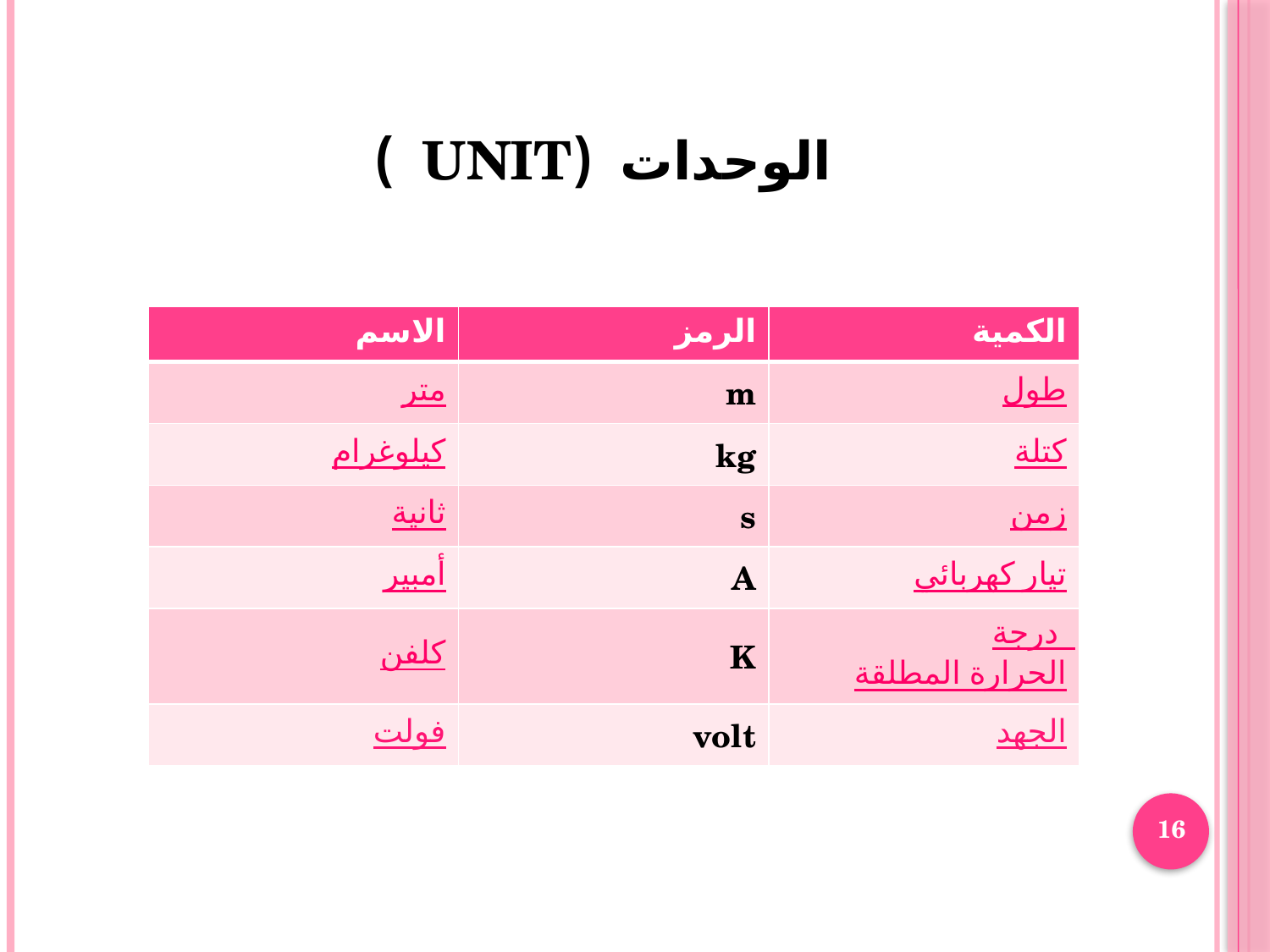

# الوحدات  (Unit  )
| الاسم | الرمز | الكمية |
| --- | --- | --- |
| متر | m | طول |
| كيلوغرام | kg | كتلة |
| ثانية | s | زمن |
| أمبير | A | تيار كهربائي |
| كلفن | K | درجة الحرارة المطلقة |
| فولت | volt | الجهد |

16